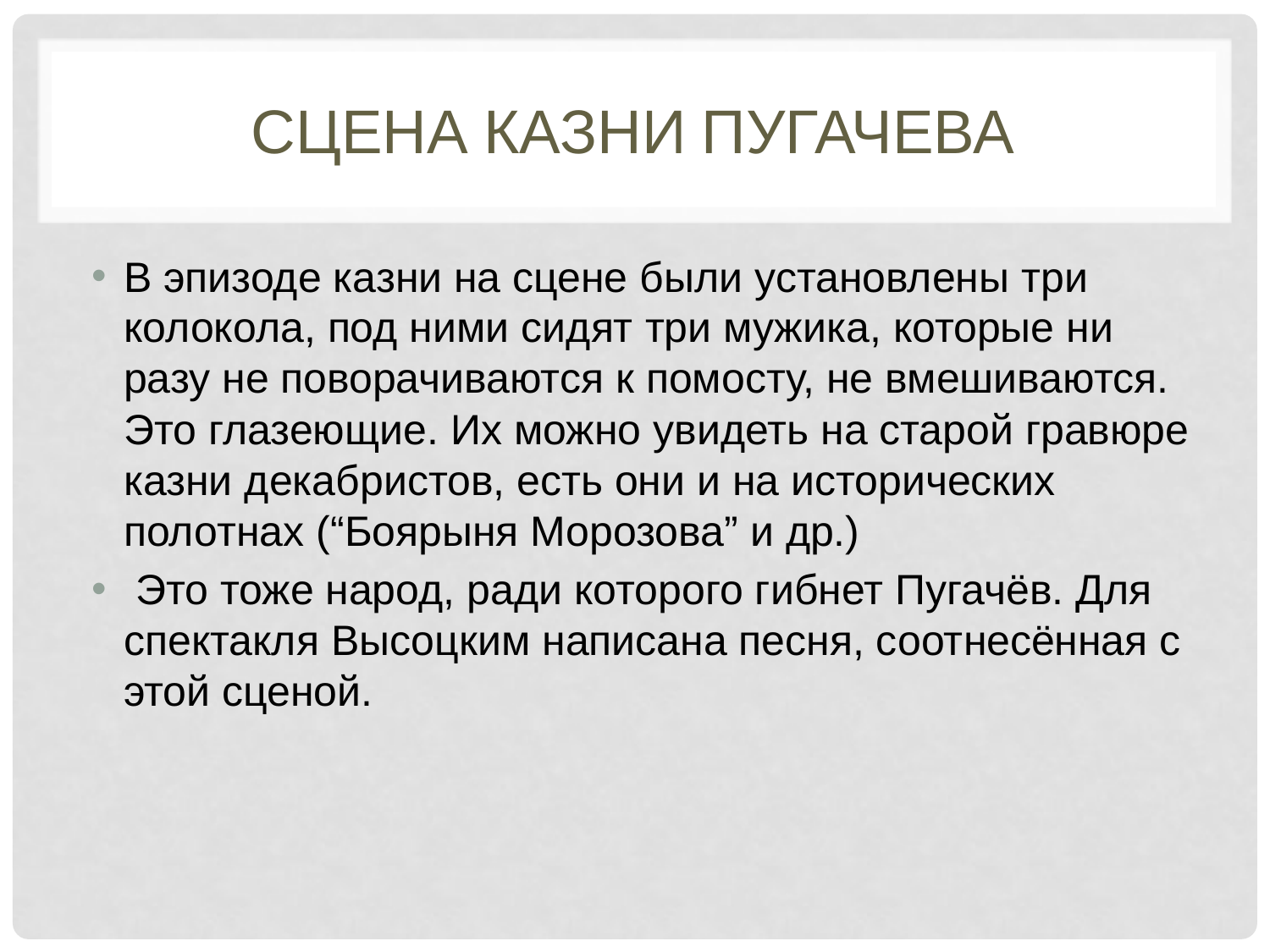

# Сцена казни Пугачева
В эпизоде казни на сцене были установлены три колокола, под ними сидят три мужика, которые ни разу не поворачиваются к помосту, не вмешиваются. Это глазеющие. Их можно увидеть на старой гравюре казни декабристов, есть они и на исторических полотнах (“Боярыня Морозова” и др.)
 Это тоже народ, ради которого гибнет Пугачёв. Для спектакля Высоцким написана песня, соотнесённая с этой сценой.